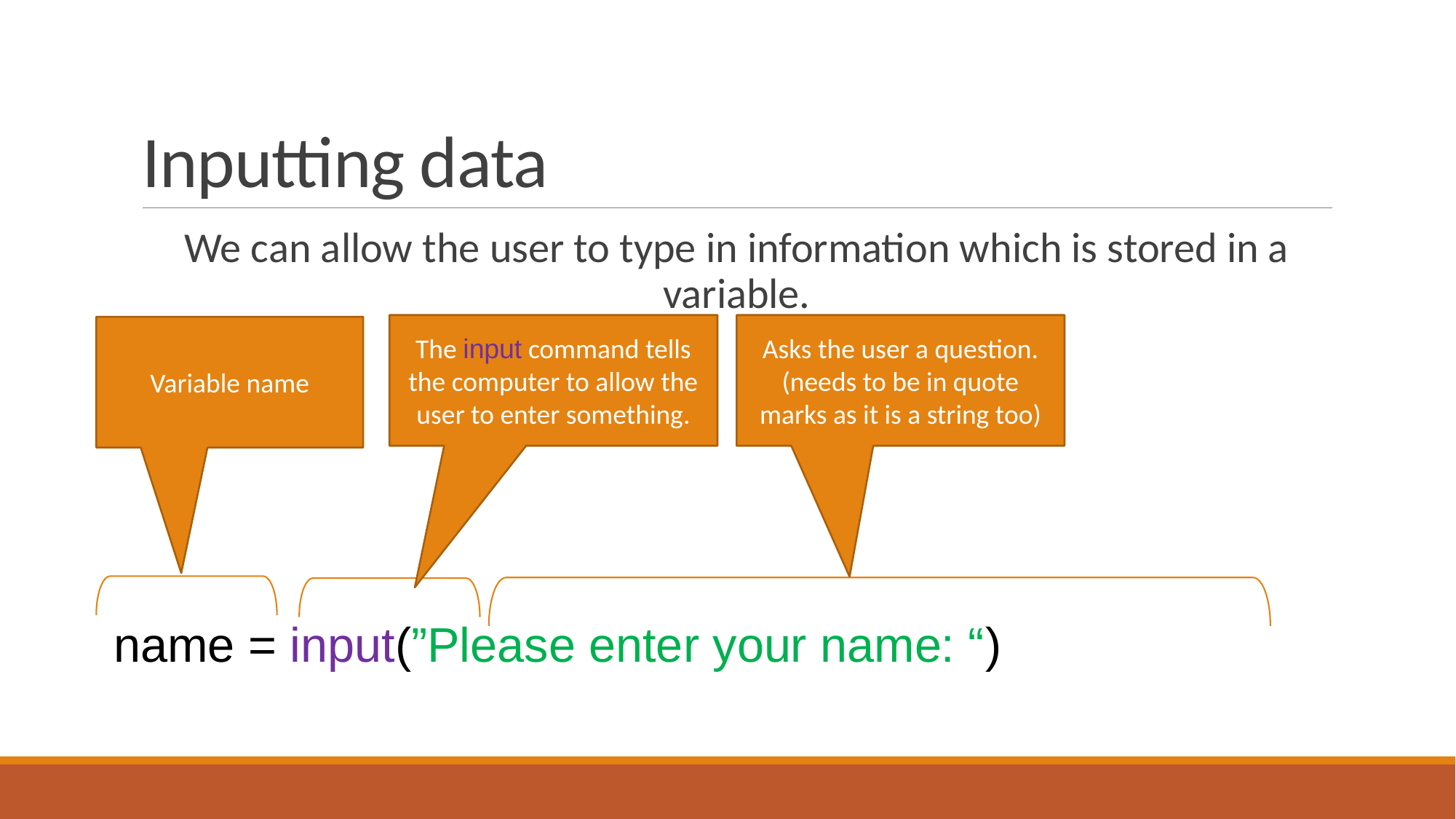

# Inputting data

We can allow the user to type in information which is stored in a variable.
The input command tells the computer to allow the user to enter something.
Asks the user a question. (needs to be in quote marks as it is a string too)
Variable name

name = input(”Please enter your name: “)